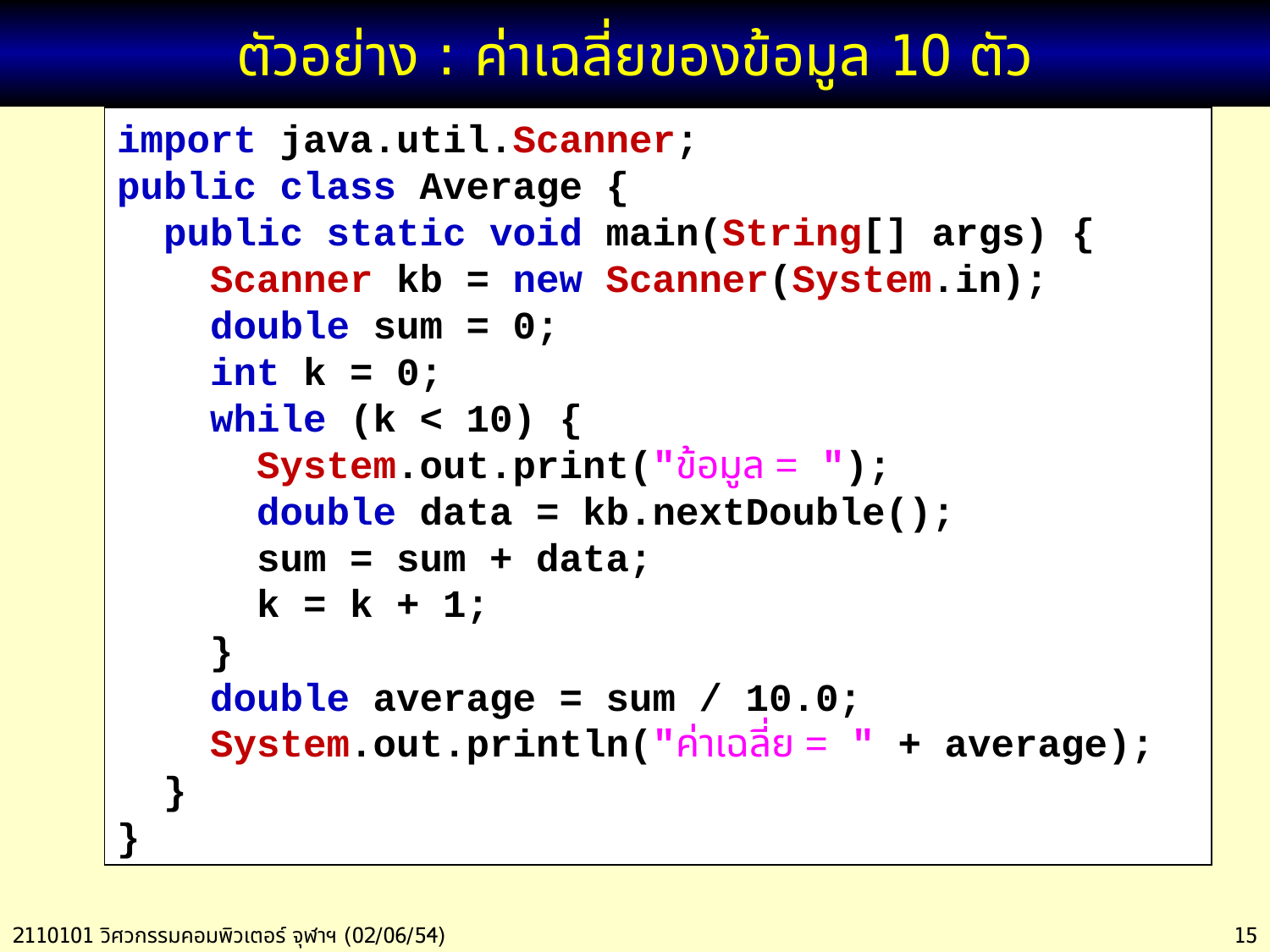

# ตัวอย่าง : ค่าเฉลี่ยของข้อมูล 10 ตัว
import java.util.Scanner;
public class Average {
  public static void main(String[] args) {
    Scanner kb = new Scanner(System.in);
    double sum = 0;
    int k = 0;
    while (k < 10) {
      System.out.print("ข้อมูล = ");
      double data = kb.nextDouble();
      sum = sum + data;
      k = k + 1;
    }
    double average = sum / 10.0;
    System.out.println("ค่าเฉลี่ย = " + average);
  }
}